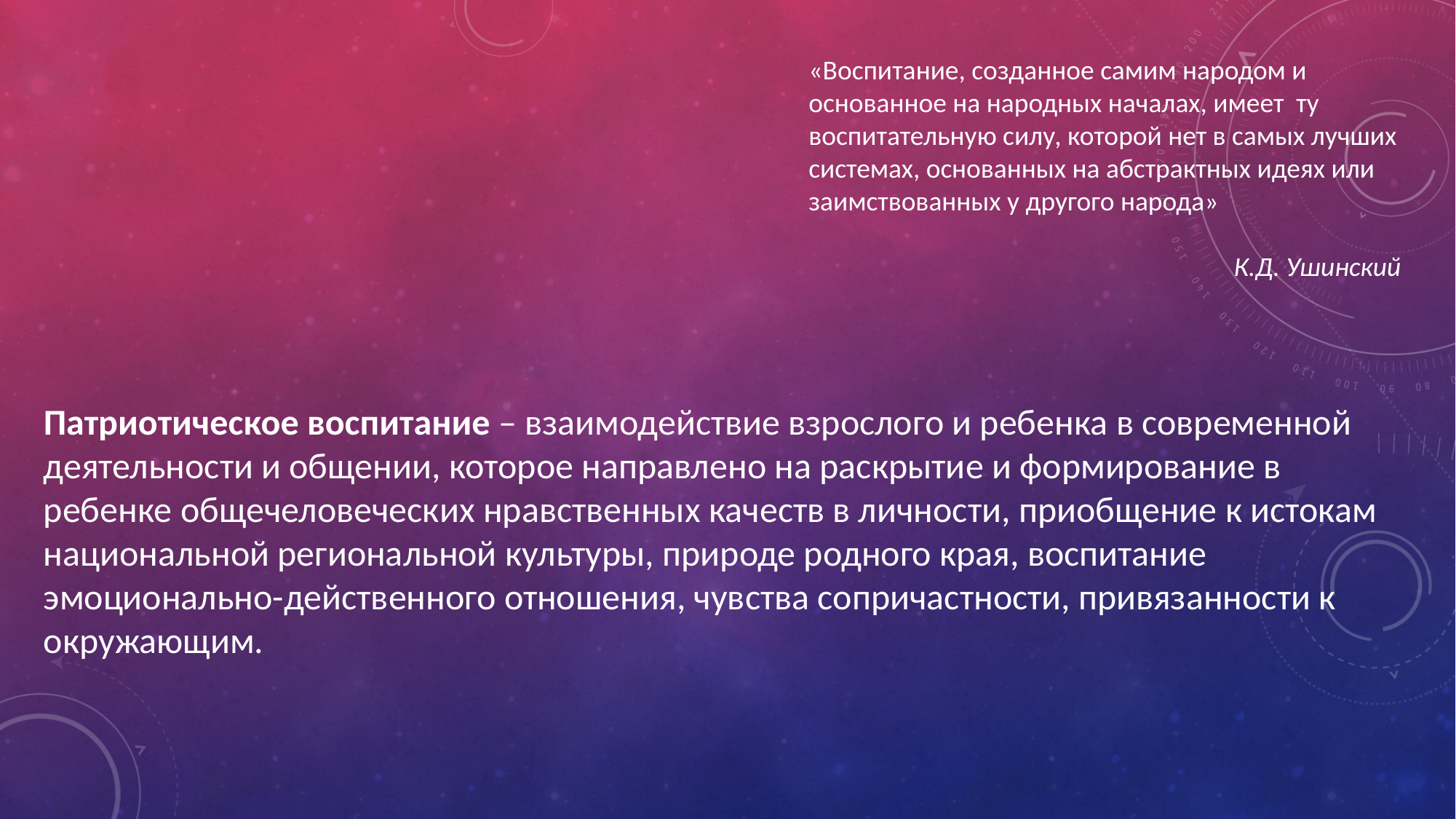

«Воспитание, созданное самим народом и основанное на народных началах, имеет  ту воспитательную силу, которой нет в самых лучших системах, основанных на абстрактных идеях или заимствованных у другого народа»

К.Д. Ушинский
Патриотическое воспитание – взаимодействие взрослого и ребенка в современной деятельности и общении, которое направлено на раскрытие и формирование в ребенке общечеловеческих нравственных качеств в личности, приобщение к истокам национальной региональной культуры, природе родного края, воспитание эмоционально-действенного отношения, чувства сопричастности, привязанности к окружающим.